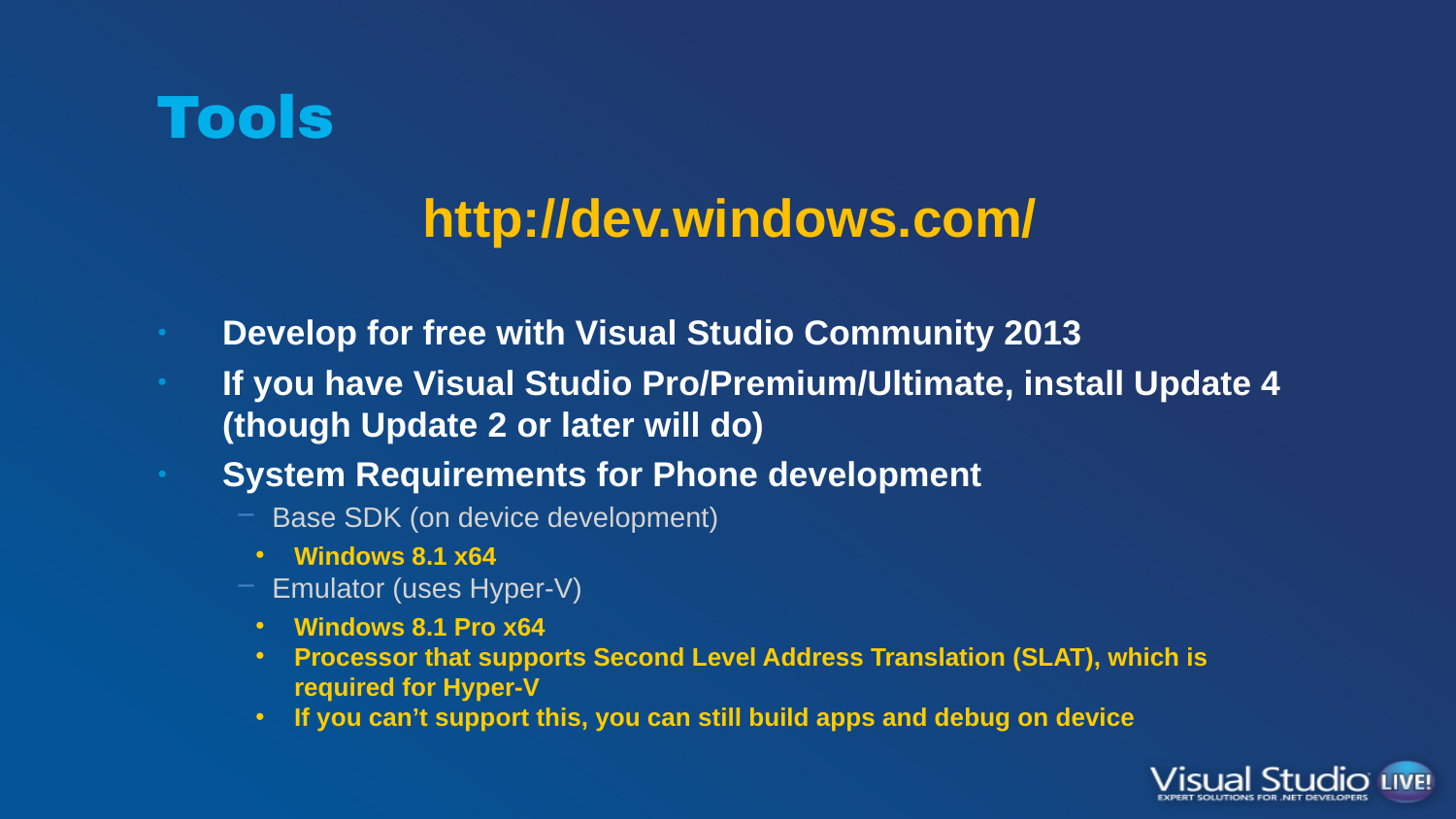

# Tools
http://dev.windows.com/

Develop for free with Visual Studio Community 2013
If you have Visual Studio Pro/Premium/Ultimate, install Update 4 (though Update 2 or later will do)
System Requirements for Phone development
Base SDK (on device development)
Windows 8.1 x64
Emulator (uses Hyper-V)
Windows 8.1 Pro x64
Processor that supports Second Level Address Translation (SLAT), which is required for Hyper-V
If you can’t support this, you can still build apps and debug on device